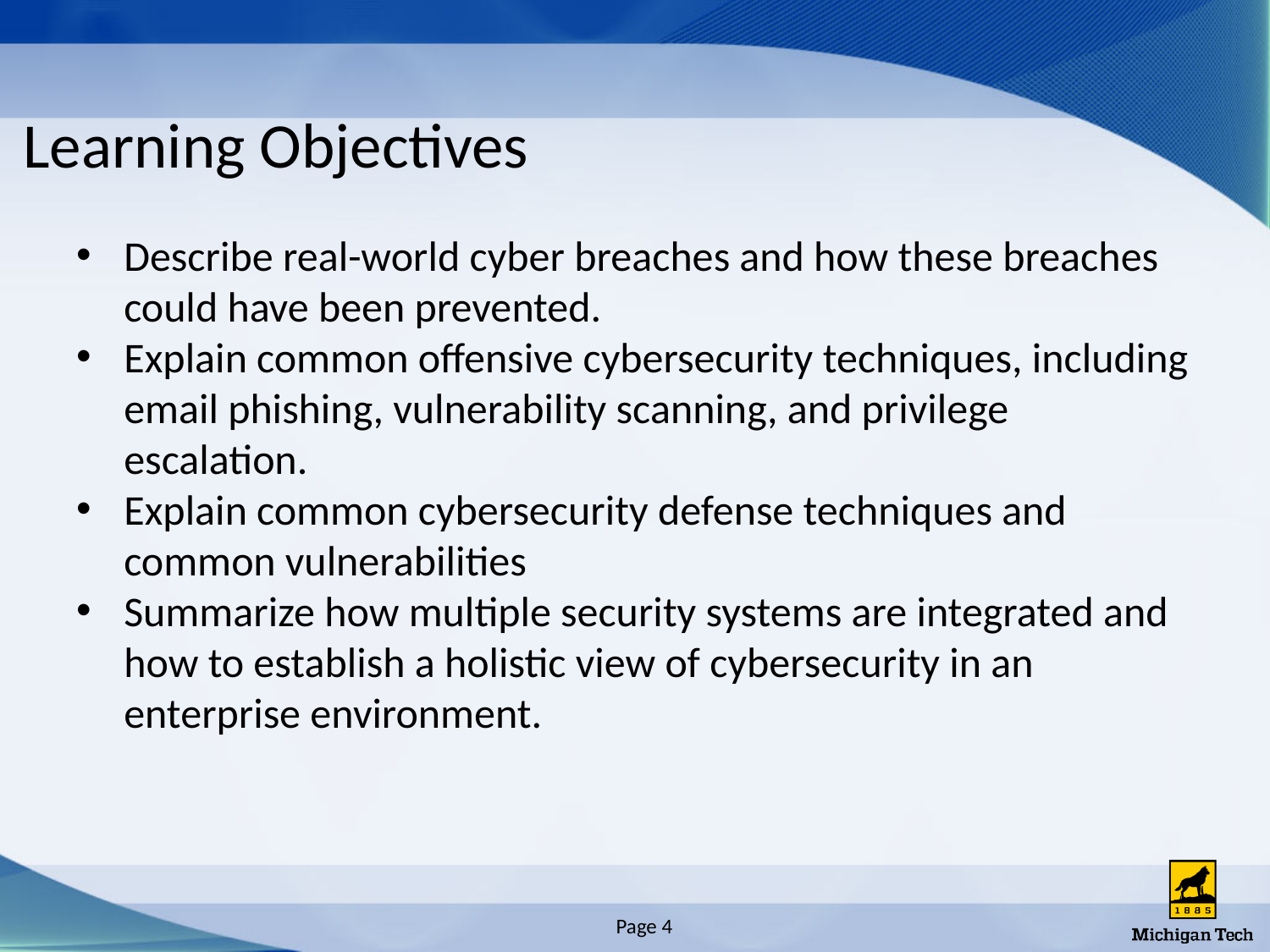

# Learning Objectives
Describe real-world cyber breaches and how these breaches could have been prevented.
Explain common offensive cybersecurity techniques, including email phishing, vulnerability scanning, and privilege escalation.
Explain common cybersecurity defense techniques and common vulnerabilities
Summarize how multiple security systems are integrated and how to establish a holistic view of cybersecurity in an enterprise environment.